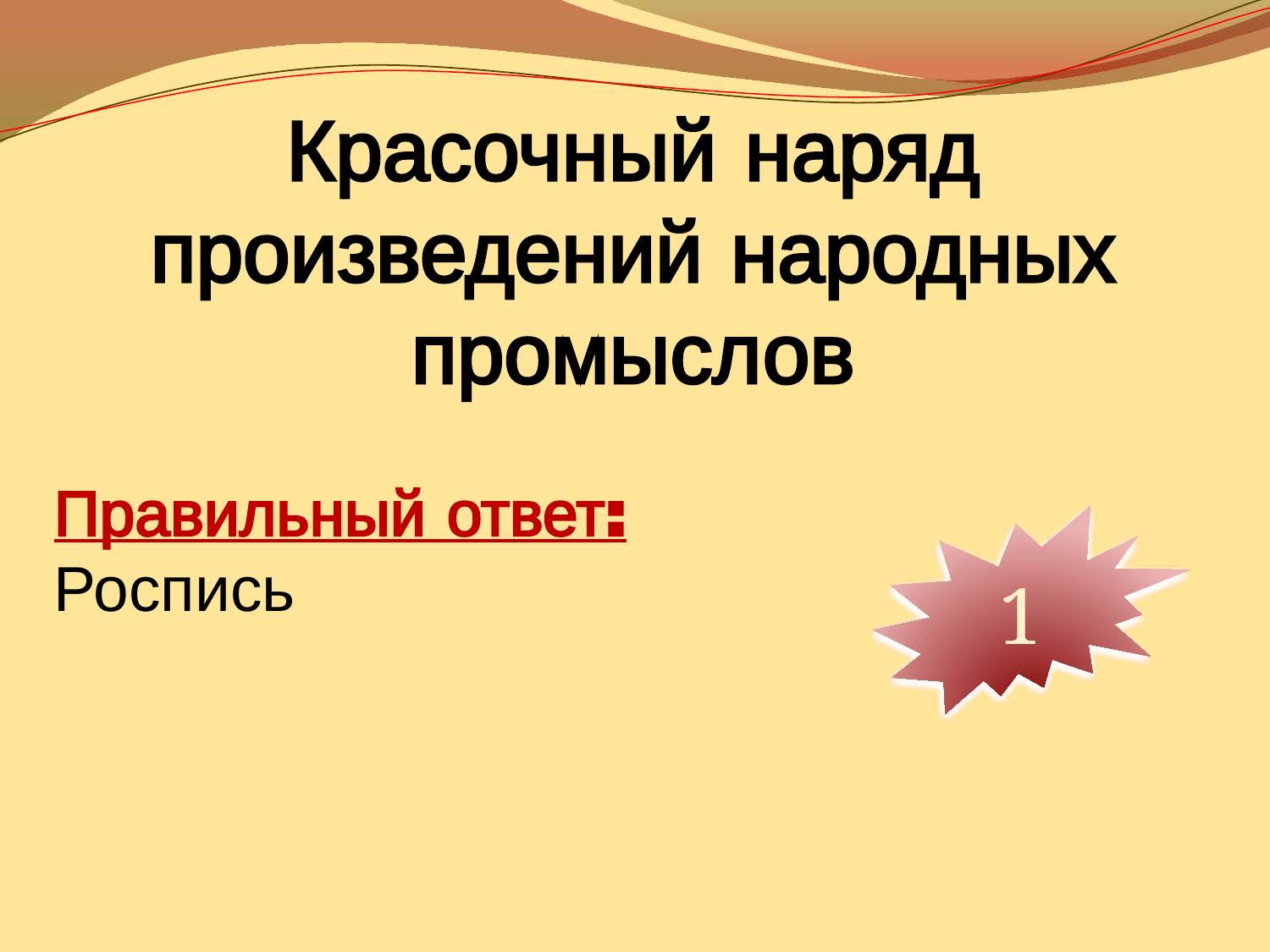

Красочный наряд произведений народных промыслов
Правильный ответ:
Роспись
10
9
8
7
6
5
4
3
2
1